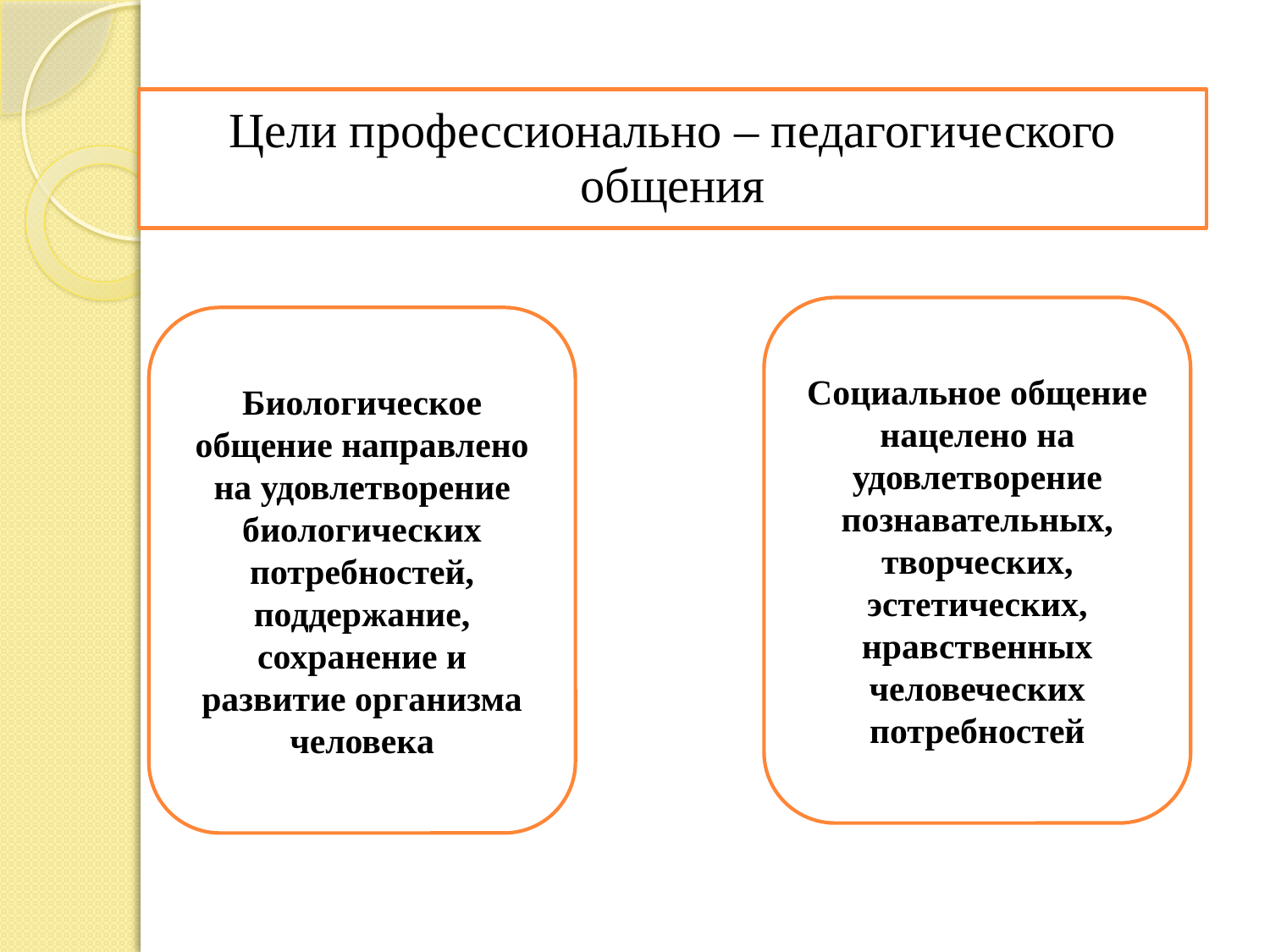

# Цели профессионально – педагогического общения
Социальное общение нацелено на удовлетворение познавательных, творческих, эстетических, нравственных человеческих потребностей
Биологическое общение направлено на удовлетворение биологических потребностей, поддержание, сохранение и развитие организма человека